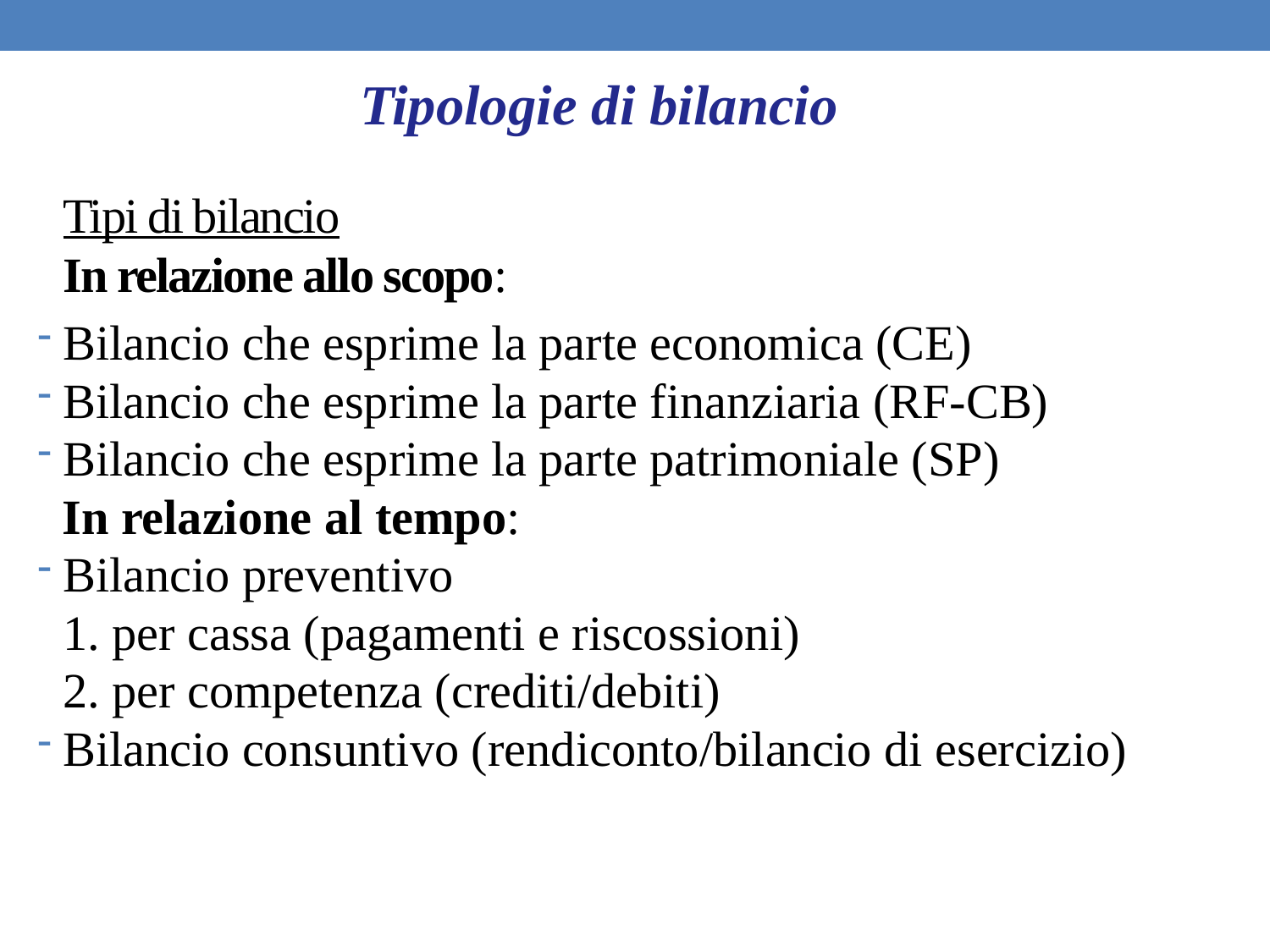

Tipologie di bilancio
# Tipi di bilancio In relazione allo scopo:
Bilancio che esprime la parte economica (CE)
Bilancio che esprime la parte finanziaria (RF-CB)
Bilancio che esprime la parte patrimoniale (SP)
  In relazione al tempo:
Bilancio preventivo
	1. per cassa (pagamenti e riscossioni)
	2. per competenza (crediti/debiti)
Bilancio consuntivo (rendiconto/bilancio di esercizio)